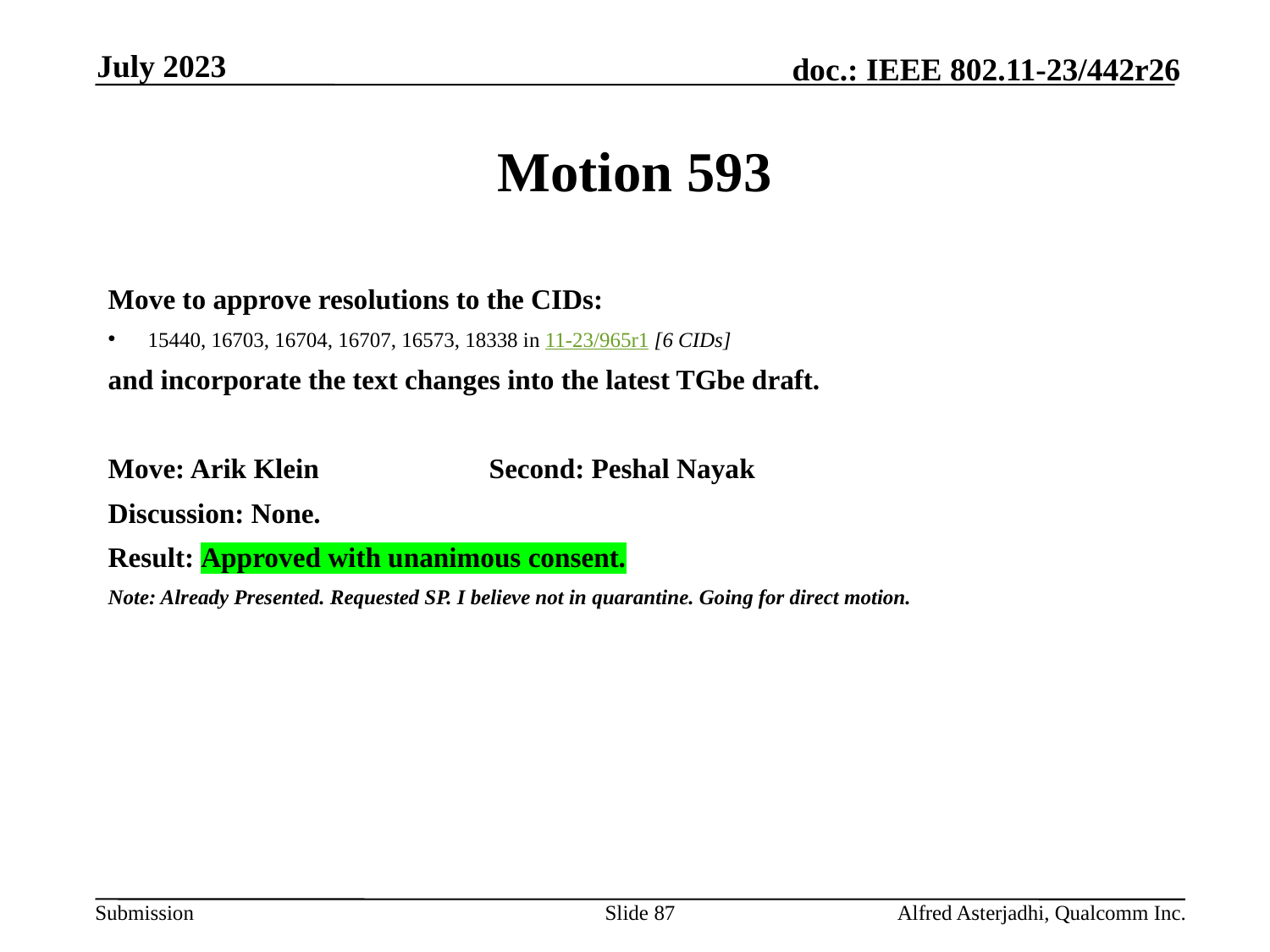

July 2023
# Motion 593
Move to approve resolutions to the CIDs:
15440, 16703, 16704, 16707, 16573, 18338 in 11-23/965r1 [6 CIDs]
and incorporate the text changes into the latest TGbe draft.

Move: Arik Klein		Second: Peshal Nayak
Discussion: None.
Result: Approved with unanimous consent.
Note: Already Presented. Requested SP. I believe not in quarantine. Going for direct motion.
Slide 87
Alfred Asterjadhi, Qualcomm Inc.